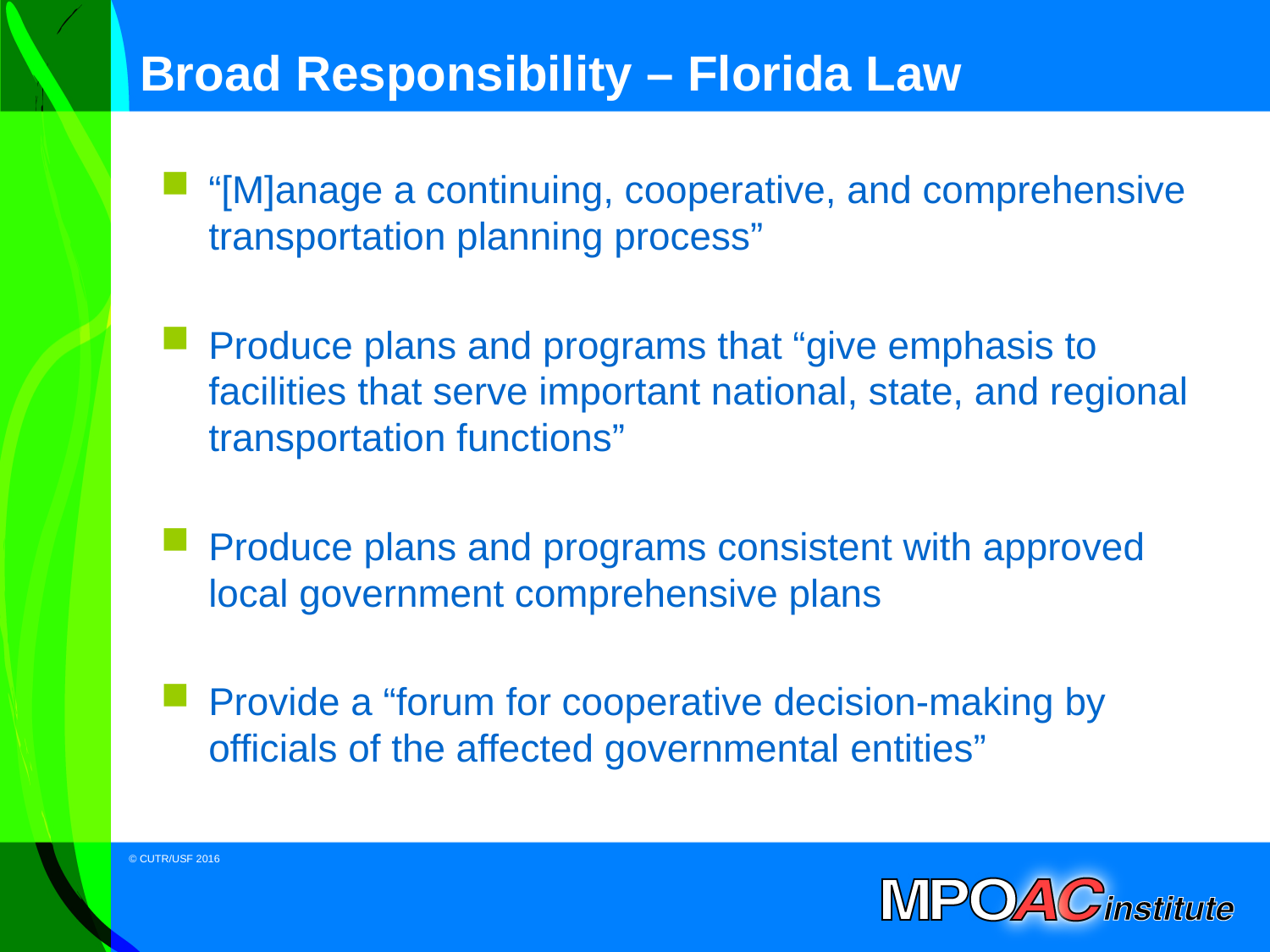

# Broad Responsibility – Florida Law
“[M]anage a continuing, cooperative, and comprehensive transportation planning process”

Produce plans and programs that “give emphasis to facilities that serve important national, state, and regional transportation functions”

Produce plans and programs consistent with approved local government comprehensive plans

Provide a “forum for cooperative decision-making by officials of the affected governmental entities”